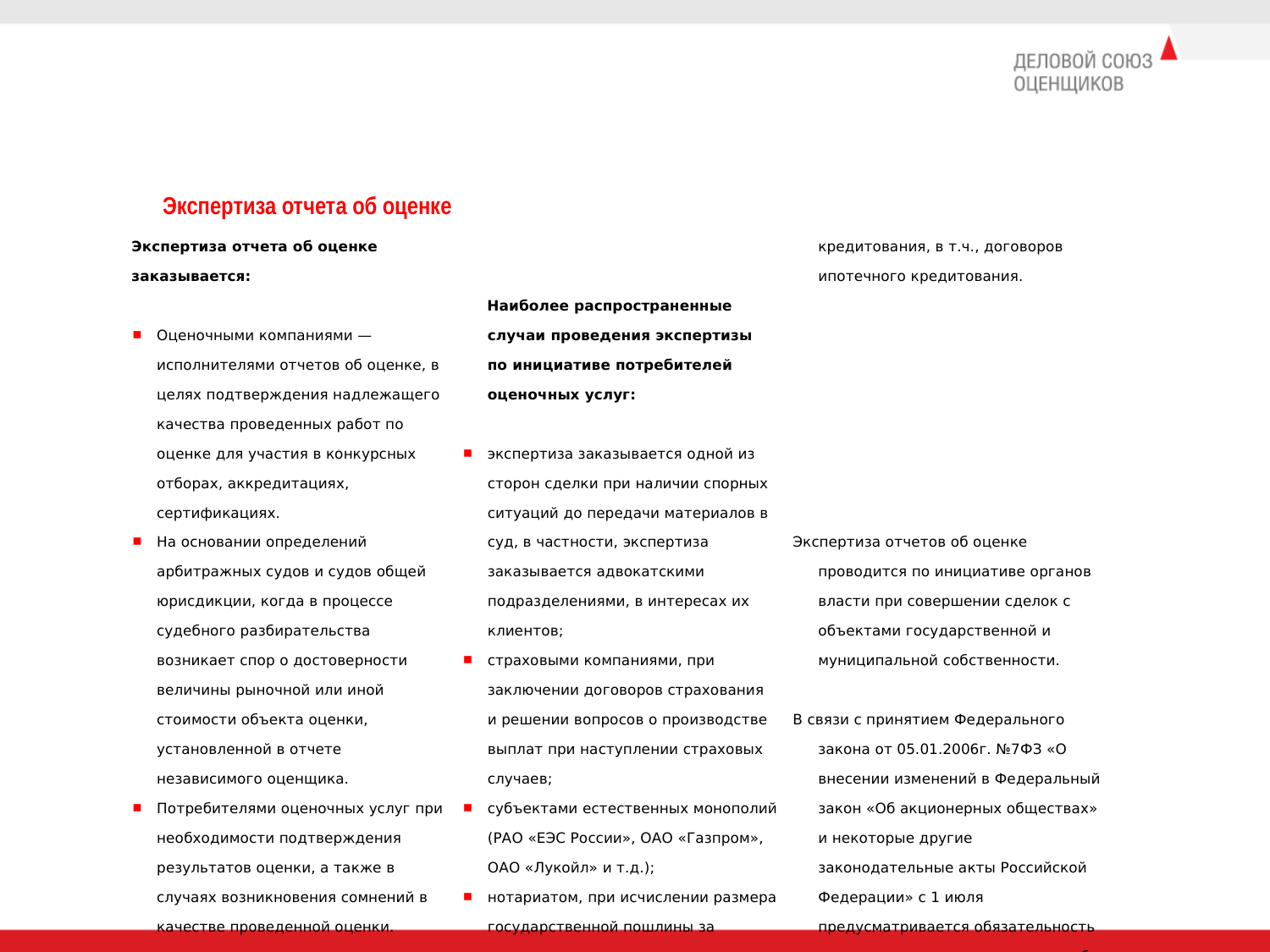

Экспертиза отчета об оценке
Экспертиза отчета об оценке
заказывается:

Оценочными компаниями — исполнителями отчетов об оценке, в целях подтверждения надлежащего качества проведенных работ по оценке для участия в конкурсных отборах, аккредитациях, сертификациях.
На основании определений арбитражных судов и судов общей юрисдикции, когда в процессе судебного разбирательства возникает спор о достоверности величины рыночной или иной стоимости объекта оценки, установленной в отчете независимого оценщика.
Потребителями оценочных услуг при необходимости подтверждения результатов оценки, а также в случаях возникновения сомнений в качестве проведенной оценки.

Наиболее распространенные
случаи проведения экспертизы
по инициативе потребителей
оценочных услуг:

экспертиза заказывается одной из сторон сделки при наличии спорных ситуаций до передачи материалов в суд, в частности, экспертиза заказывается адвокатскими подразделениями, в интересах их клиентов;
страховыми компаниями, при заключении договоров страхования и решении вопросов о производстве выплат при наступлении страховых случаев;
субъектами естественных монополий (РАО «ЕЭС России», ОАО «Газпром», ОАО «Лукойл» и т.д.);
нотариатом, при исчислении размера государственной пошлины за удостоверение договоров, подлежащих оценке;
банками, при заключении договоров кредитования, в т.ч., договоров ипотечного кредитования.

Экспертиза отчетов об оценке проводится по инициативе органов власти при совершении сделок с объектами государственной и муниципальной собственности.

В связи с принятием Федерального закона от 05.01.2006г. №7ФЗ «О внесении изменений в Федеральный закон «Об акционерных обществах» и некоторые другие законодательные акты Российской Федерации» с 1 июля предусматривается обязательность проведения экспертизы отчетов об оценке ценных бумаг в случаях, установленных данным законом